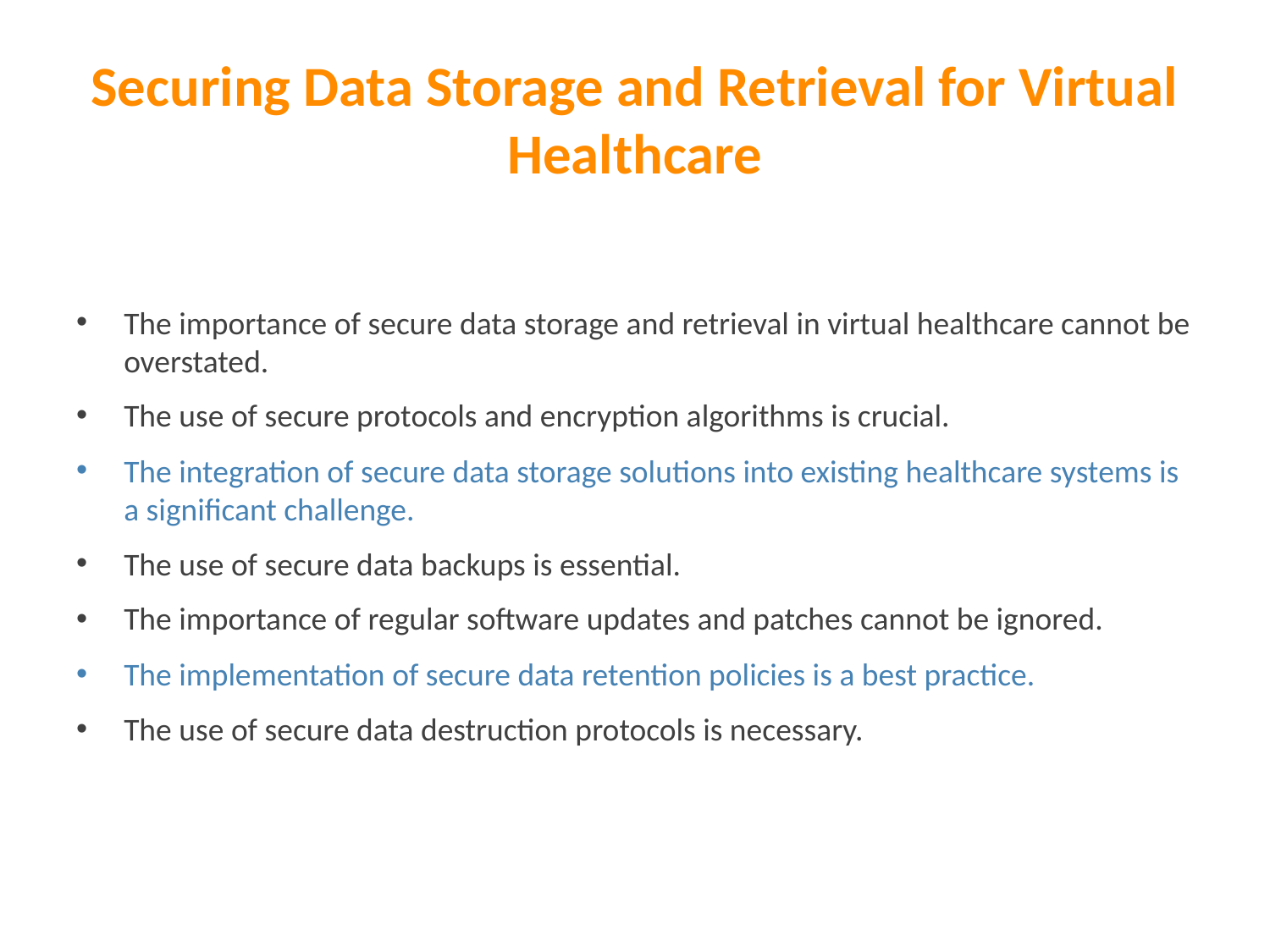

# Securing Data Storage and Retrieval for Virtual Healthcare

The importance of secure data storage and retrieval in virtual healthcare cannot be overstated.
The use of secure protocols and encryption algorithms is crucial.
The integration of secure data storage solutions into existing healthcare systems is a significant challenge.
The use of secure data backups is essential.
The importance of regular software updates and patches cannot be ignored.
The implementation of secure data retention policies is a best practice.
The use of secure data destruction protocols is necessary.